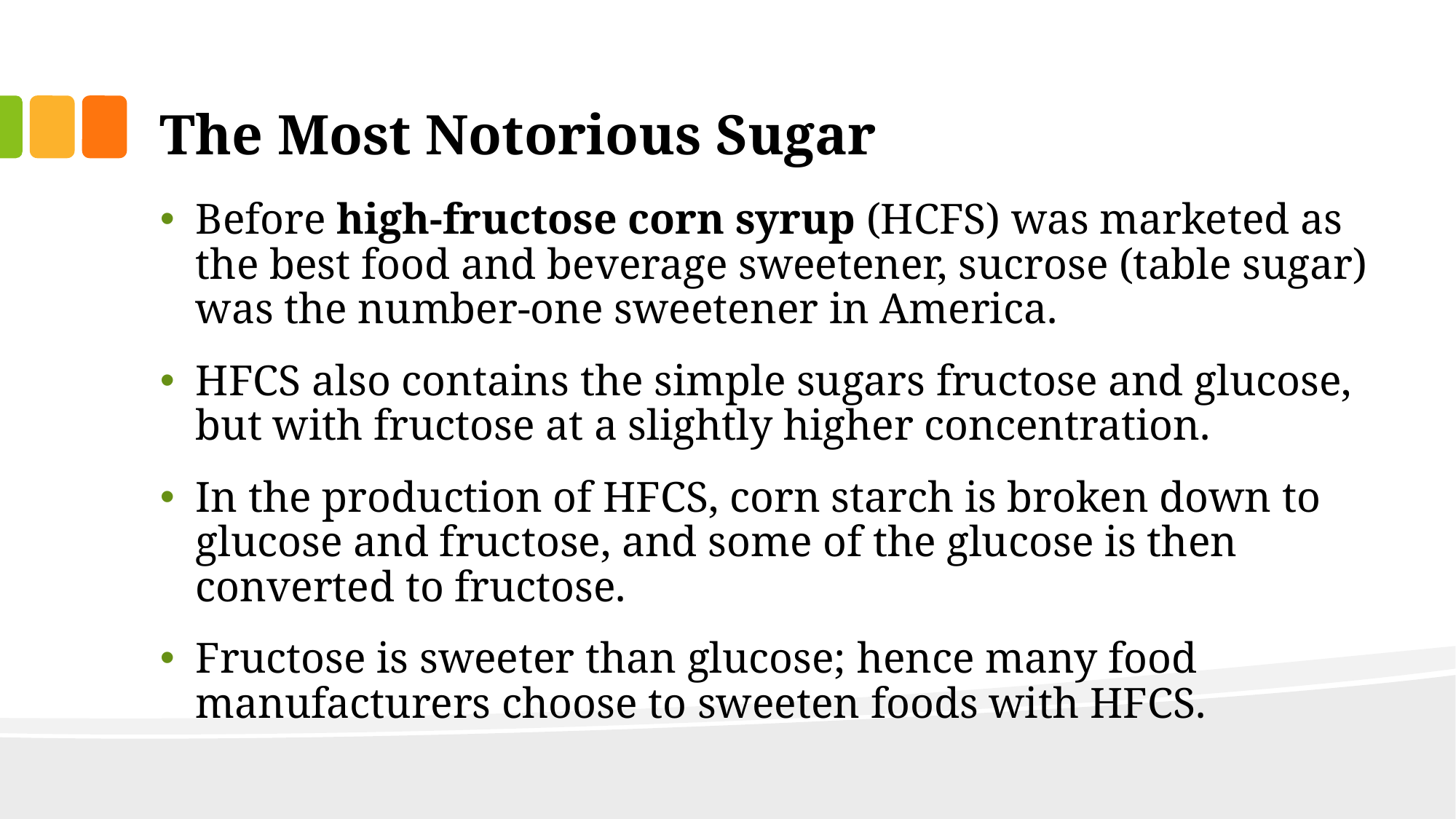

# The Most Notorious Sugar
Before high-fructose corn syrup (HCFS) was marketed as the best food and beverage sweetener, sucrose (table sugar) was the number-one sweetener in America.
HFCS also contains the simple sugars fructose and glucose, but with fructose at a slightly higher concentration.
In the production of HFCS, corn starch is broken down to glucose and fructose, and some of the glucose is then converted to fructose.
Fructose is sweeter than glucose; hence many food manufacturers choose to sweeten foods with HFCS.